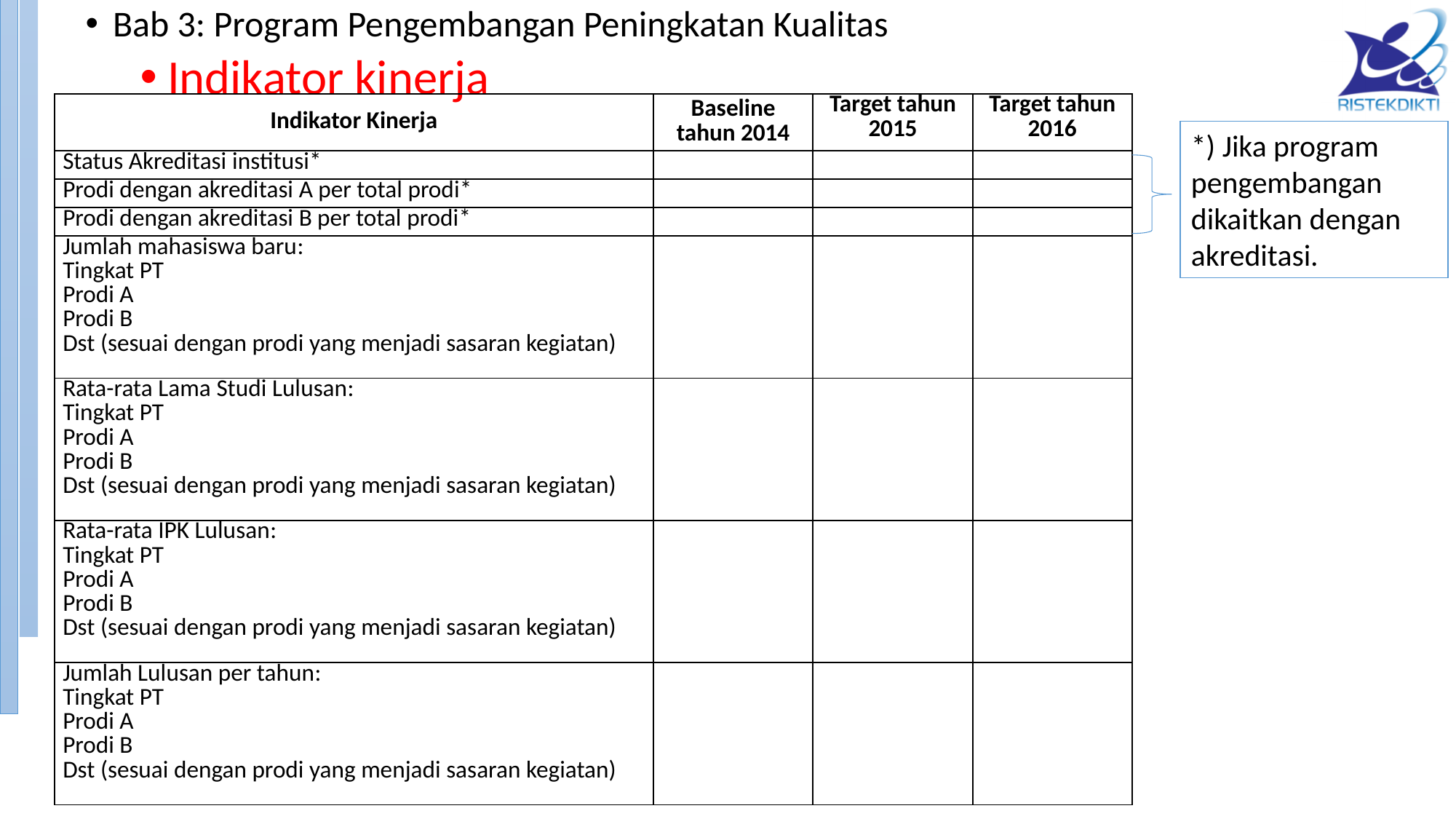

Bab 3: Program Pengembangan Peningkatan Kualitas
Indikator kinerja

| Indikator Kinerja | Baseline tahun 2014 | Target tahun 2015 | Target tahun 2016 |
| --- | --- | --- | --- |
| Status Akreditasi institusi\* |  |  |  |
| Prodi dengan akreditasi A per total prodi\* |  |  |  |
| Prodi dengan akreditasi B per total prodi\* |  |  |  |
| Jumlah mahasiswa baru: Tingkat PT Prodi A Prodi B Dst (sesuai dengan prodi yang menjadi sasaran kegiatan) |  |  |  |
| Rata-rata Lama Studi Lulusan: Tingkat PT Prodi A Prodi B Dst (sesuai dengan prodi yang menjadi sasaran kegiatan) |  |  |  |
| Rata-rata IPK Lulusan: Tingkat PT Prodi A Prodi B Dst (sesuai dengan prodi yang menjadi sasaran kegiatan) |  |  |  |
| Jumlah Lulusan per tahun: Tingkat PT Prodi A Prodi B Dst (sesuai dengan prodi yang menjadi sasaran kegiatan) |  |  |  |
*) Jika program pengembangan dikaitkan dengan akreditasi.